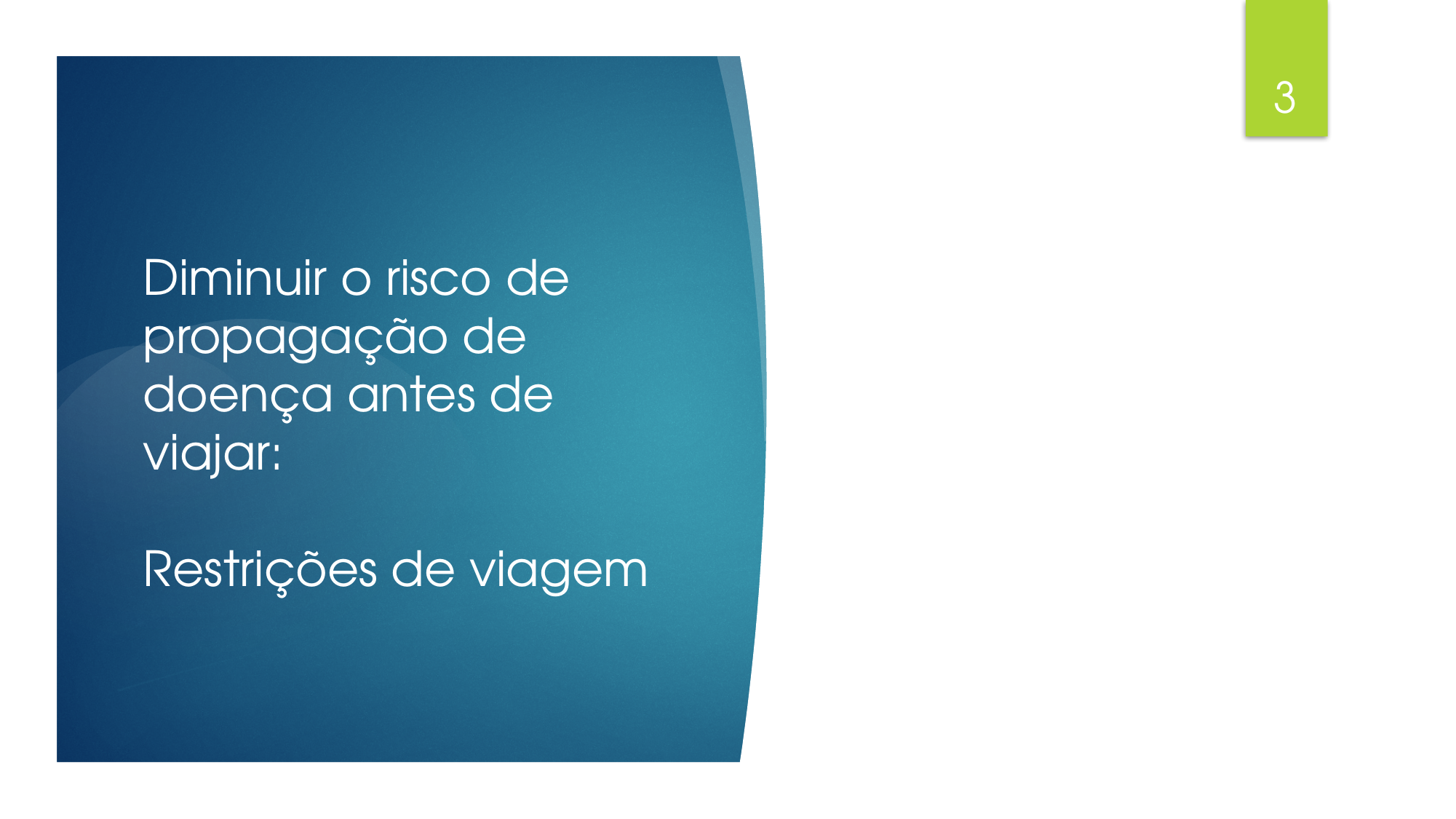

3
# Diminuir o risco de propagação de doença antes de viajar: Restrições de viagem